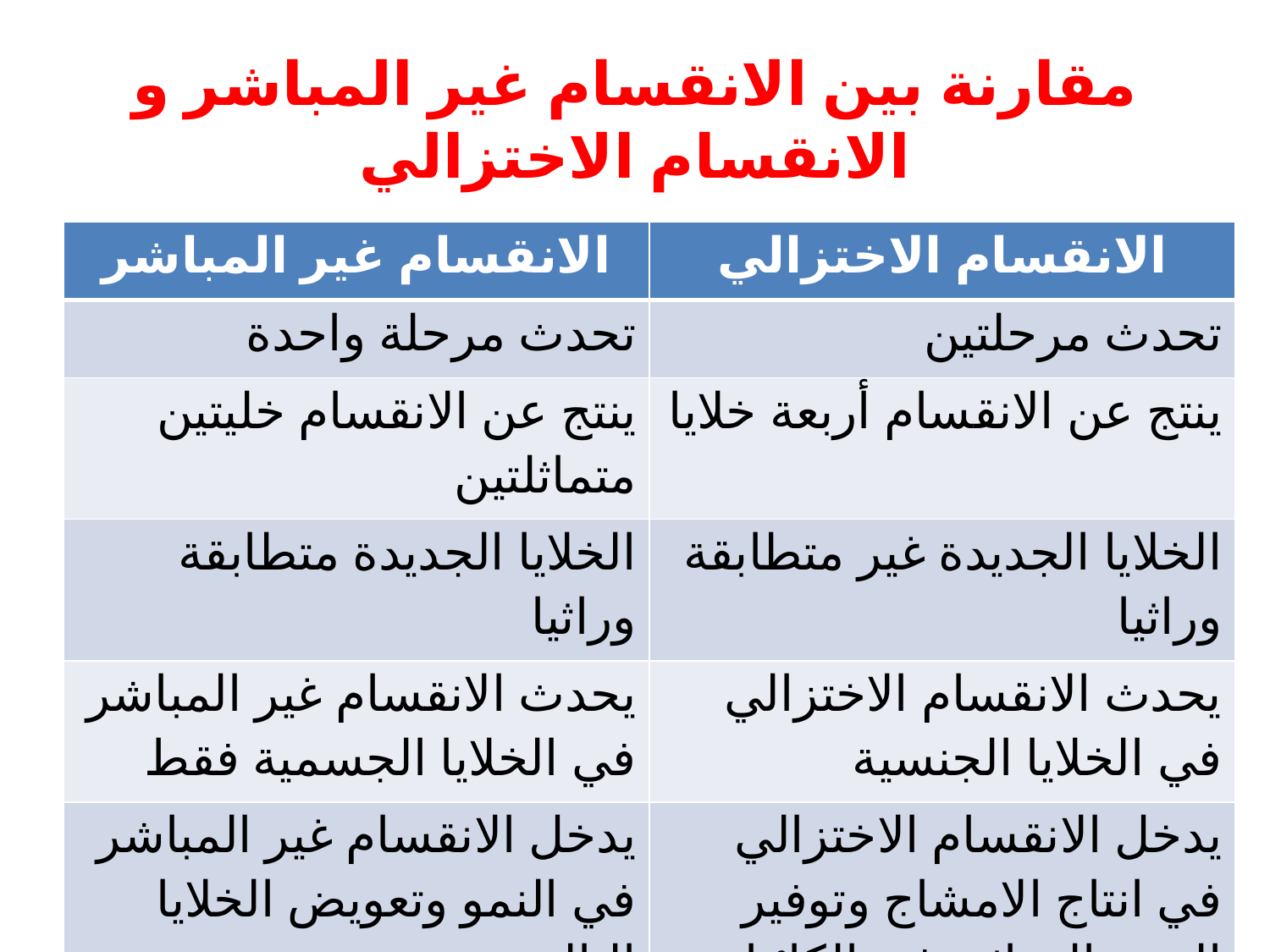

# مقارنة بين الانقسام غير المباشر و الانقسام الاختزالي
| الانقسام غير المباشر | الانقسام الاختزالي |
| --- | --- |
| تحدث مرحلة واحدة | تحدث مرحلتين |
| ينتج عن الانقسام خليتين متماثلتين | ينتج عن الانقسام أربعة خلايا |
| الخلايا الجديدة متطابقة وراثيا | الخلايا الجديدة غير متطابقة وراثيا |
| يحدث الانقسام غير المباشر في الخلايا الجسمية فقط | يحدث الانقسام الاختزالي في الخلايا الجنسية |
| يدخل الانقسام غير المباشر في النمو وتعويض الخلايا التالفة. | يدخل الانقسام الاختزالي في انتاج الامشاج وتوفير التنوع الوراثي في الكائنات الحية. |